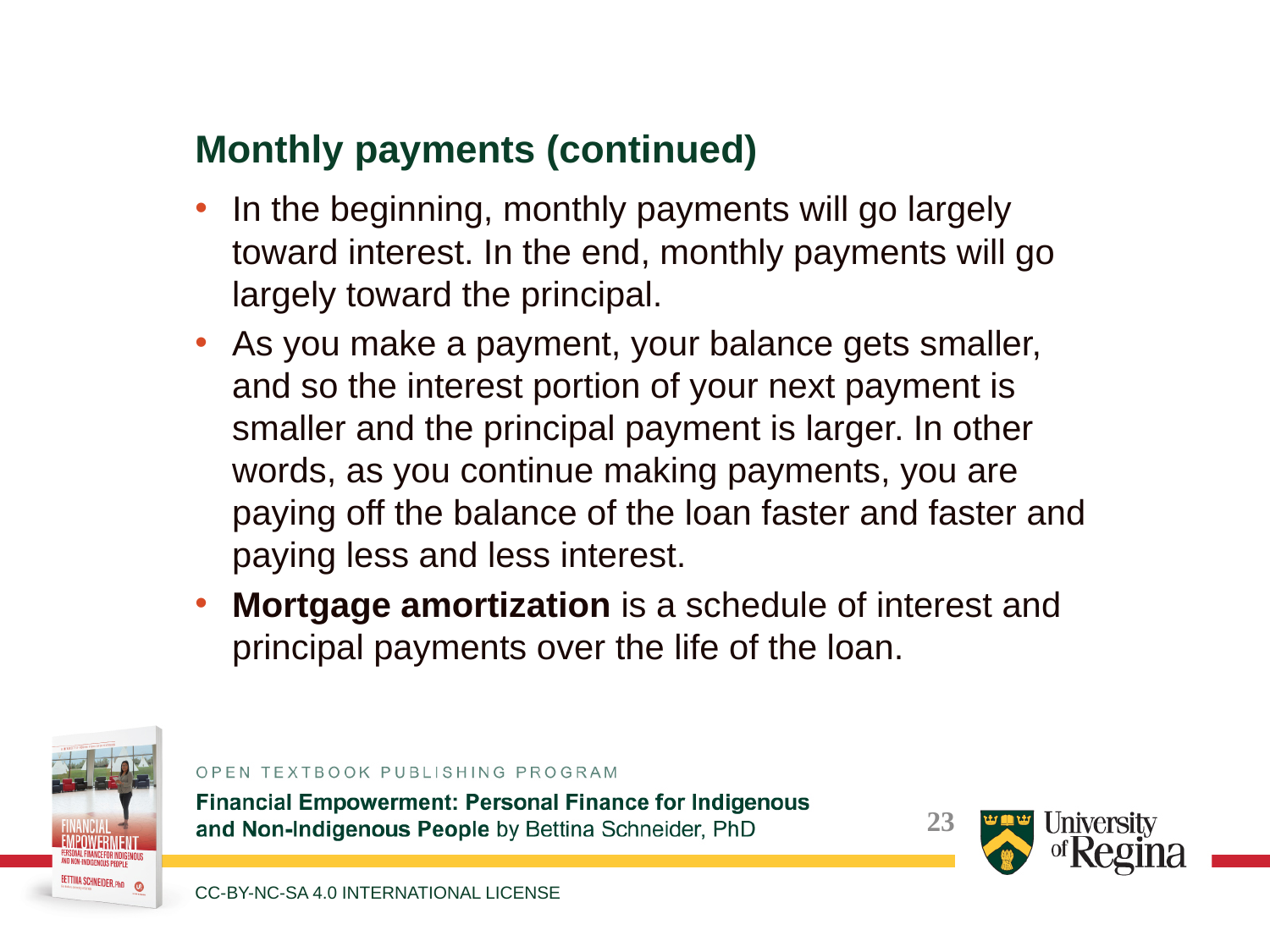

Monthly payments (continued)
In the beginning, monthly payments will go largely toward interest. In the end, monthly payments will go largely toward the principal.
As you make a payment, your balance gets smaller, and so the interest portion of your next payment is smaller and the principal payment is larger. In other words, as you continue making payments, you are paying off the balance of the loan faster and faster and paying less and less interest.
Mortgage amortization is a schedule of interest and principal payments over the life of the loan.
CC-BY-NC-SA 4.0 INTERNATIONAL LICENSE